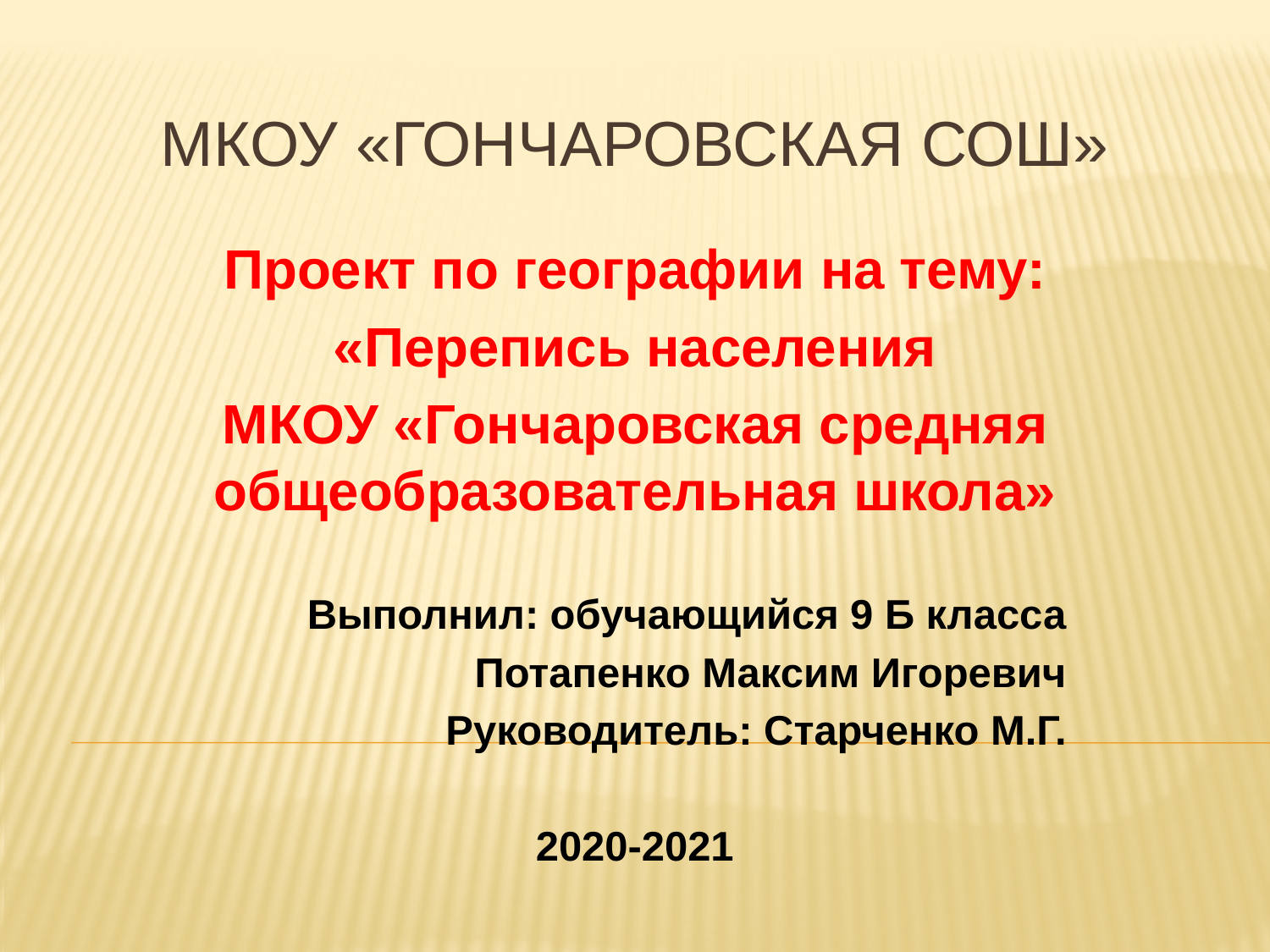

# МКОУ «Гончаровская СОШ»
Проект по географии на тему:
 «Перепись населения
МКОУ «Гончаровская средняя общеобразовательная школа»

Выполнил: обучающийся 9 Б класса
Потапенко Максим Игоревич
Руководитель: Старченко М.Г.

2020-2021